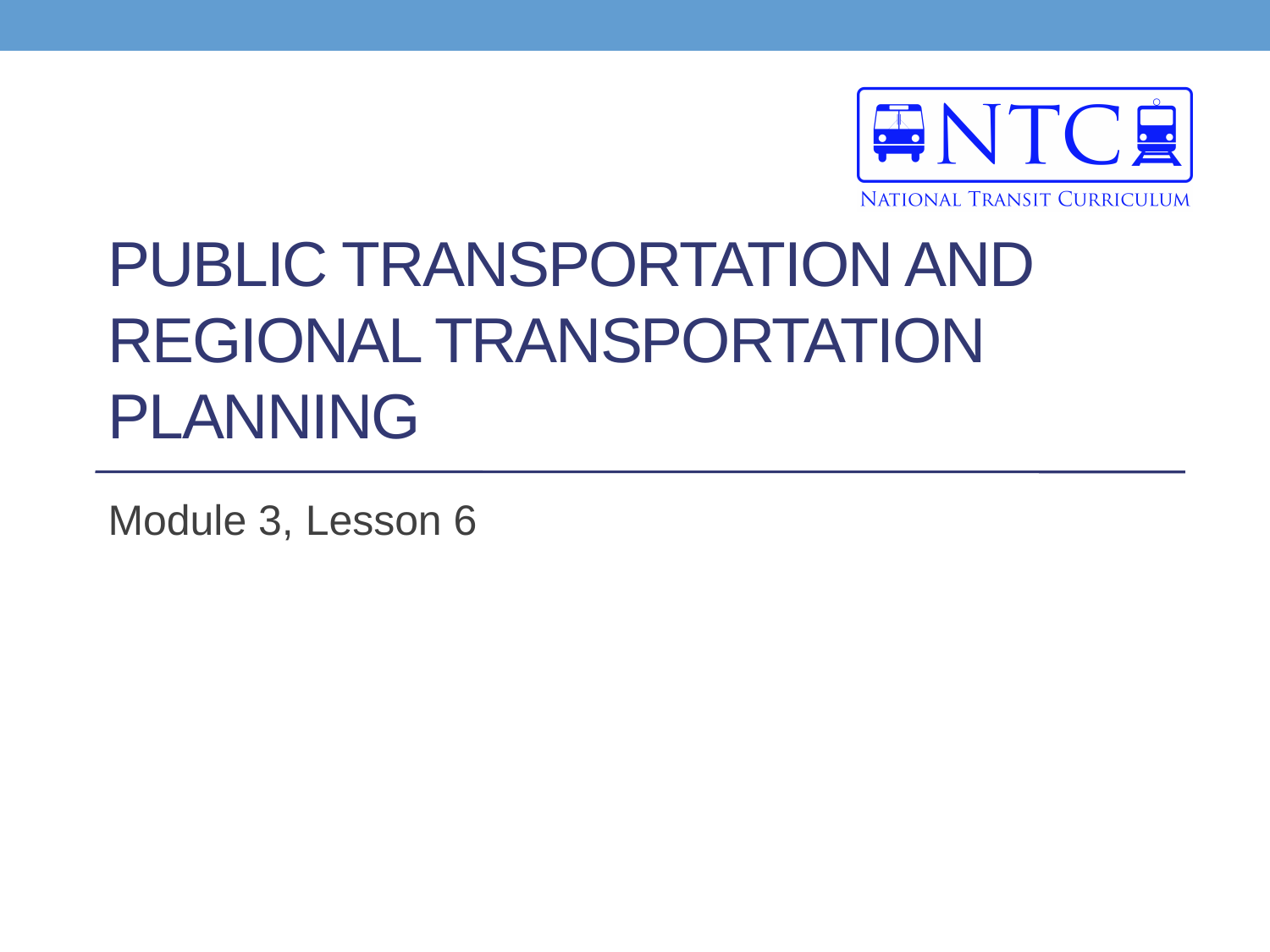

# Public Transportation and Regional Transportation Planning
Module 3, Lesson 6